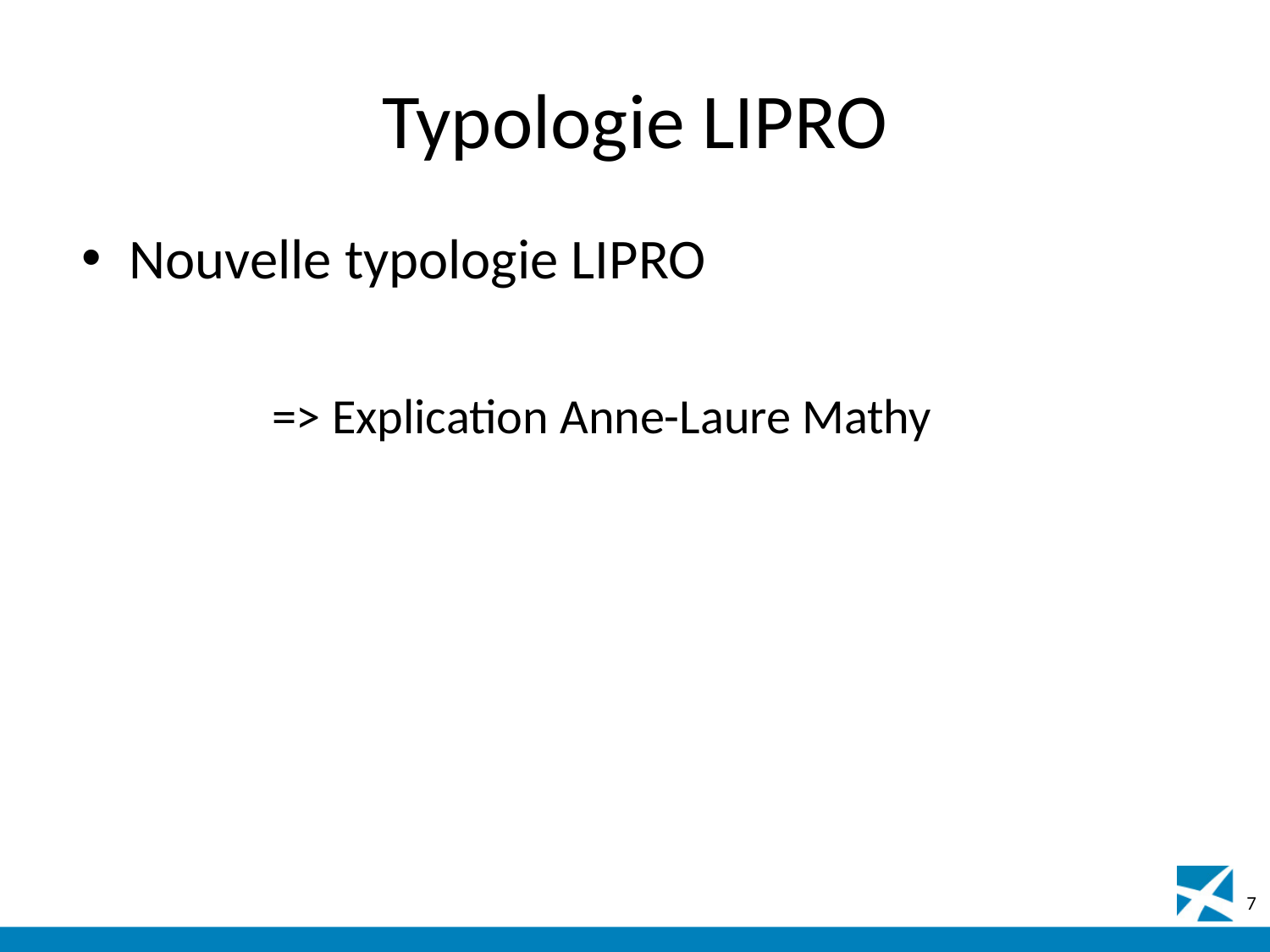

# Typologie LIPRO
Nouvelle typologie LIPRO

	=> Explication Anne-Laure Mathy